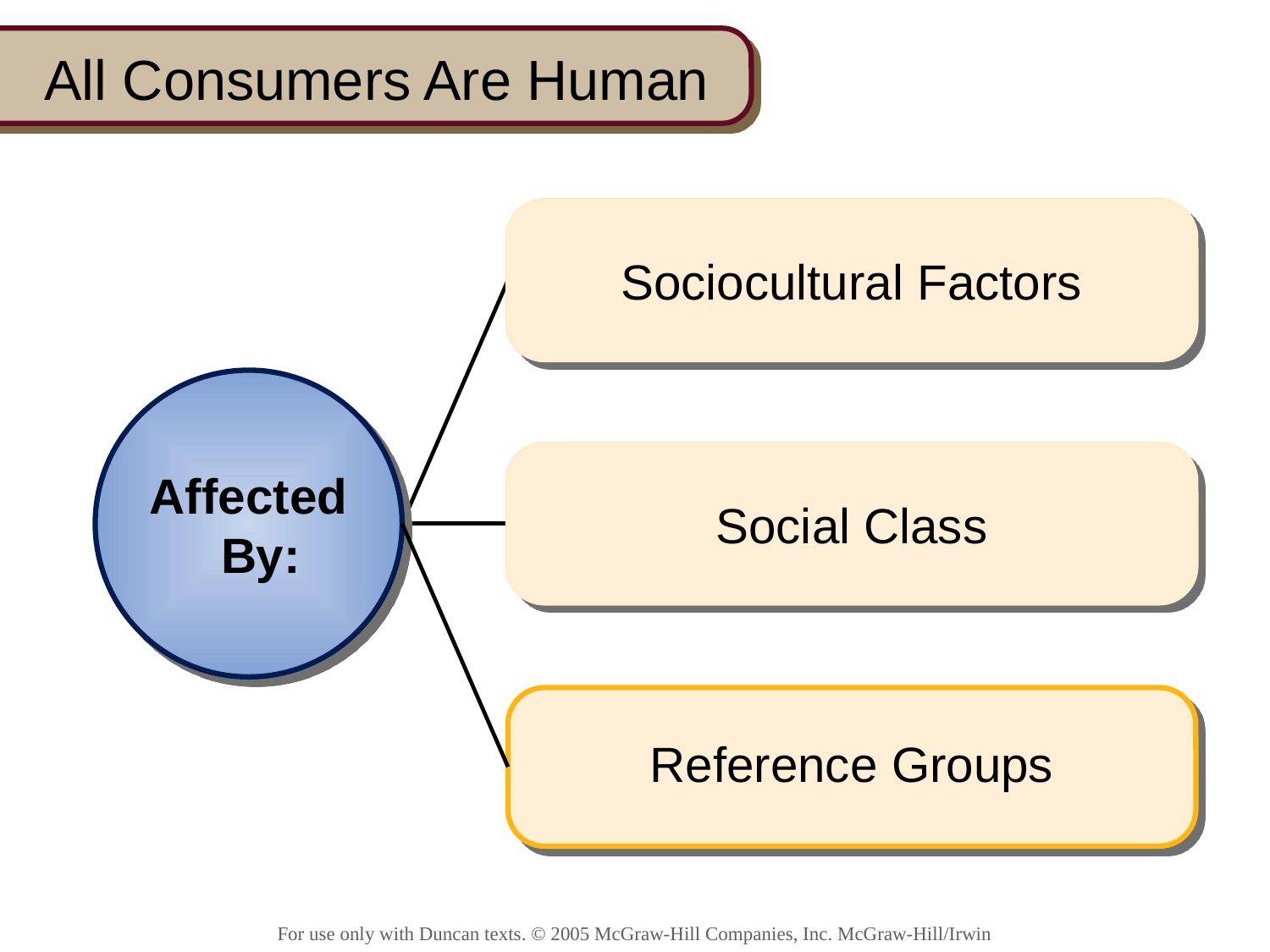

# All Consumers Are Human
Sociocultural Factors
Sociocultural Factors
Affected
By:
Social Class
Social Class
Reference Groups